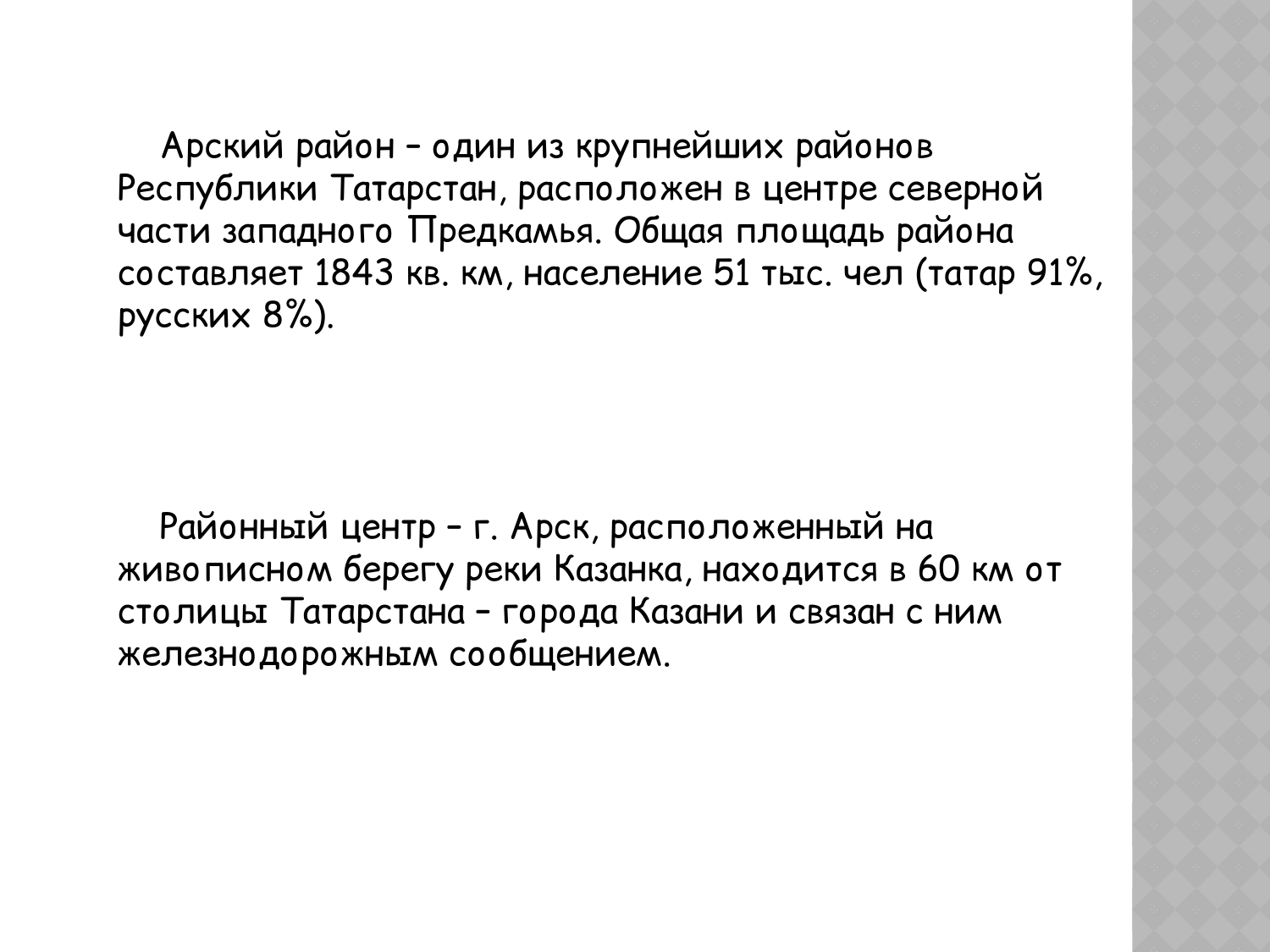

Арский район – один из крупнейших районов Республики Татарстан, расположен в центре северной части западного Предкамья. Общая площадь района составляет 1843 кв. км, население 51 тыс. чел (татар 91%, русских 8%).

    Районный центр – г. Арск, расположенный на живописном берегу реки Казанка, находится в 60 км от столицы Татарстана – города Казани и связан с ним железнодорожным сообщением.